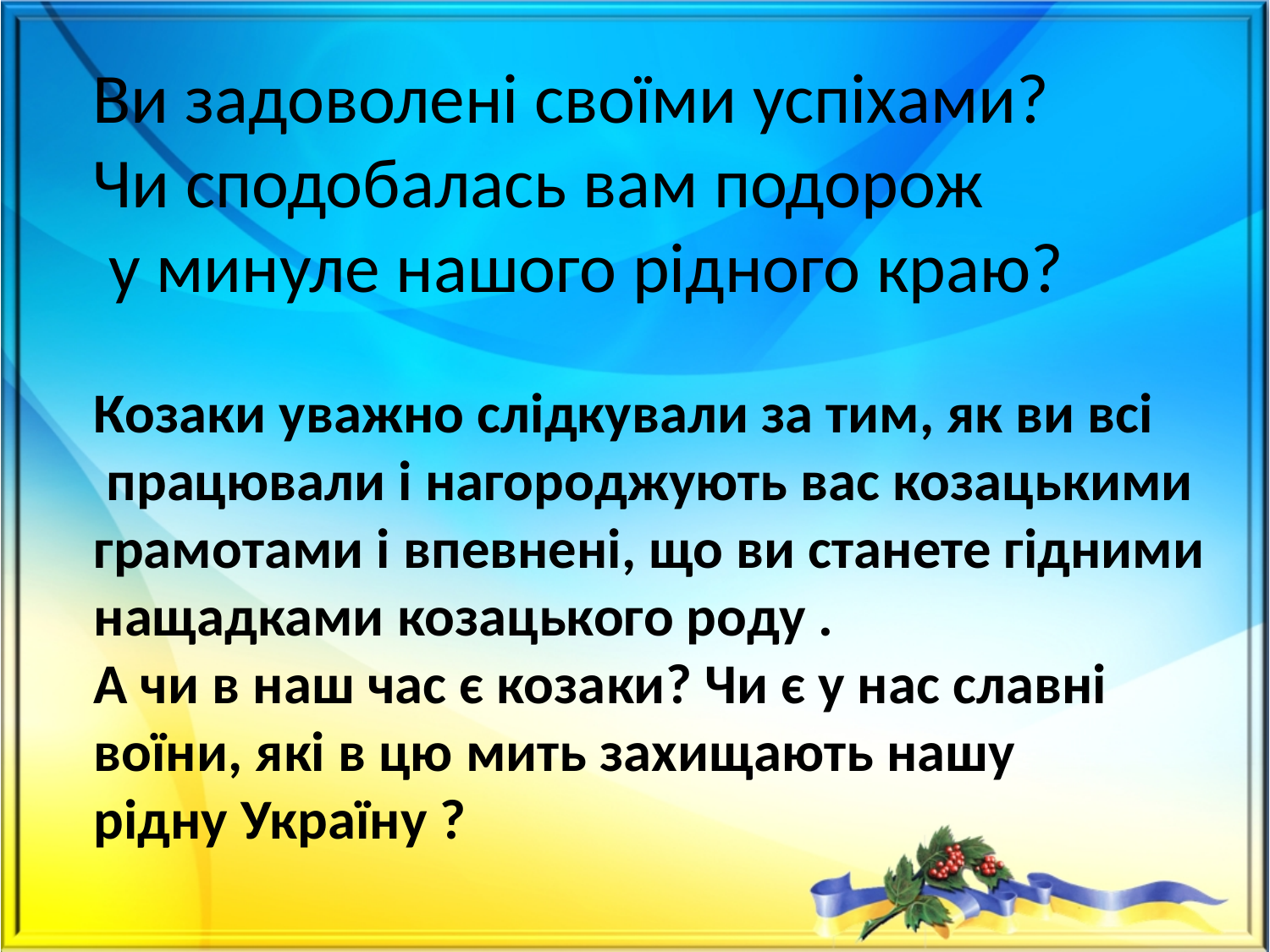

Ви задоволені своїми успіхами?
Чи сподобалась вам подорож
 у минуле нашого рідного краю?
Козаки уважно слідкували за тим, як ви всі
 працювали і нагороджують вас козацькими
грамотами і впевнені, що ви станете гідними
нащадками козацького роду .
А чи в наш час є козаки? Чи є у нас славні
воїни, які в цю мить захищають нашу
рідну Україну ?